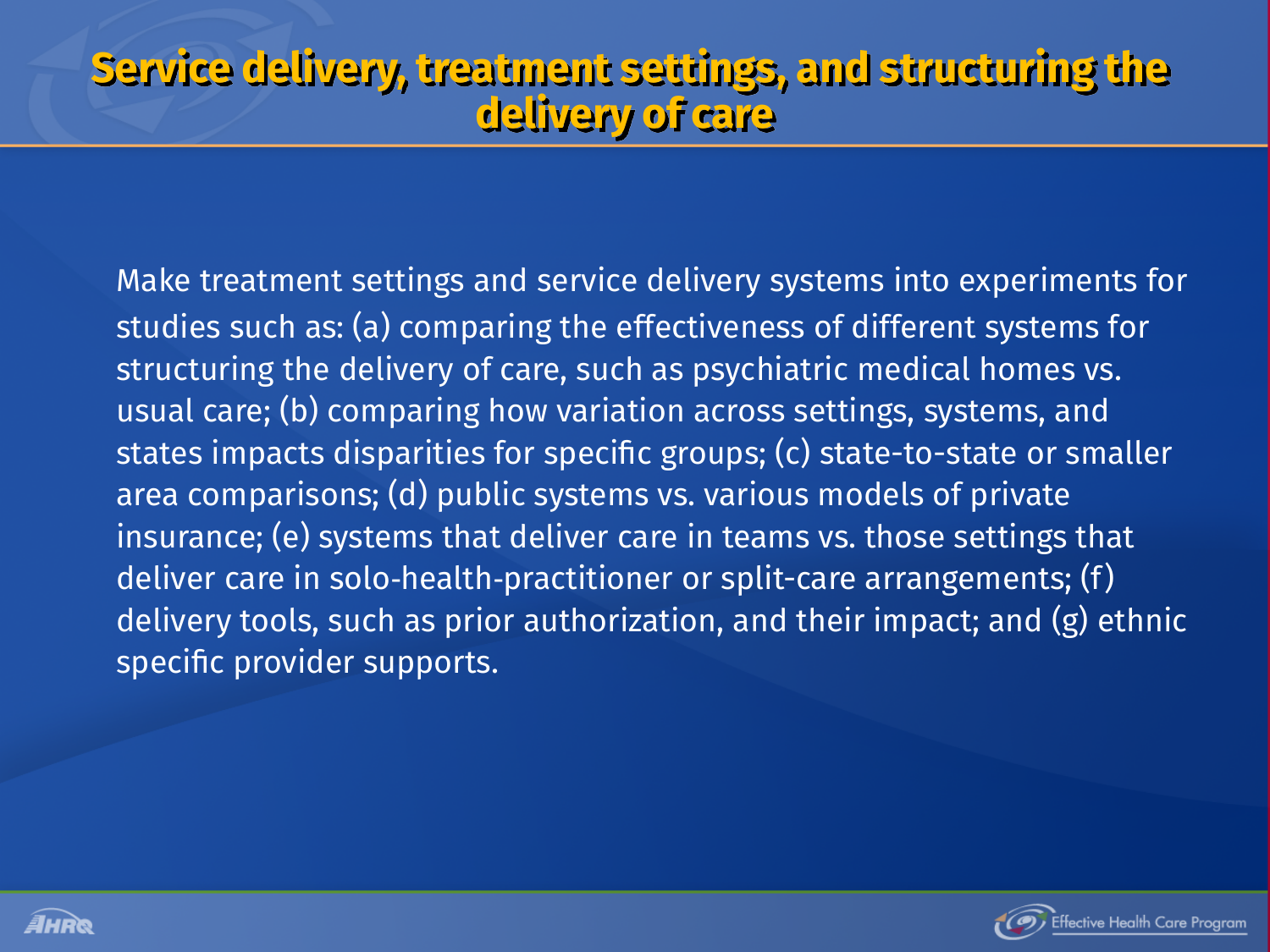

# Service delivery, treatment settings, and structuring the delivery of care
	Make treatment settings and service delivery systems into experiments for studies such as: (a) comparing the effectiveness of different systems for structuring the delivery of care, such as psychiatric medical homes vs. usual care; (b) comparing how variation across settings, systems, and states impacts disparities for specific groups; (c) state-to-state or smaller area comparisons; (d) public systems vs. various models of private insurance; (e) systems that deliver care in teams vs. those settings that deliver care in solo‐health‐practitioner or split-care arrangements; (f) delivery tools, such as prior authorization, and their impact; and (g) ethnic specific provider supports.